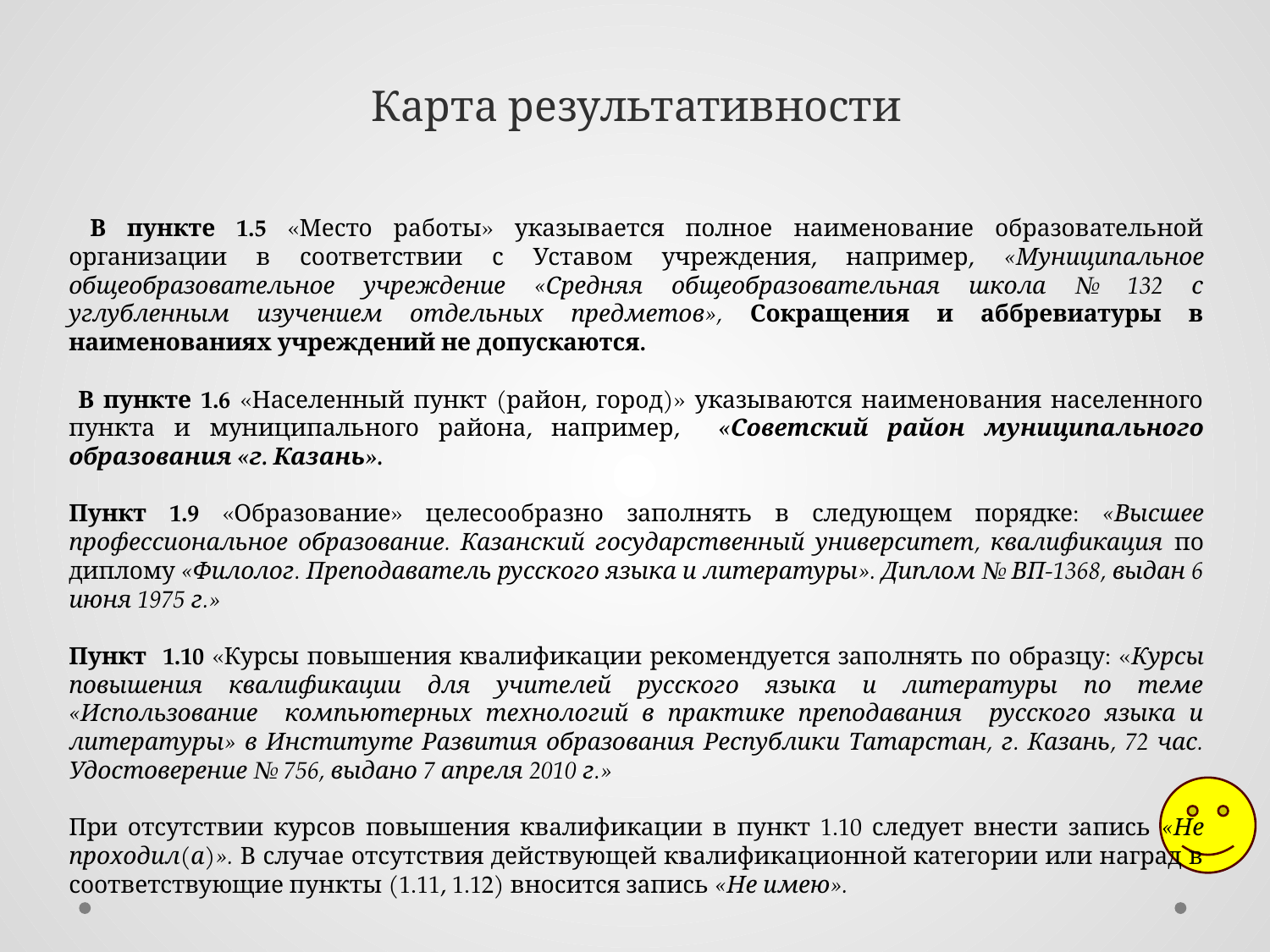

# Карта результативности
 В пункте 1.5 «Место работы» указывается полное наименование образовательной организации в соответствии с Уставом учреждения, например, «Муниципальное общеобразовательное учреждение «Средняя общеобразовательная школа № 132 с углубленным изучением отдельных предметов», Сокращения и аббревиатуры в наименованиях учреждений не допускаются.

 В пункте 1.6 «Населенный пункт (район, город)» указываются наименования населенного пункта и муниципального района, например,  «Советский район муниципального образования «г. Казань».

Пункт 1.9 «Образование» целесообразно заполнять в следующем порядке: «Высшее профессиональное образование. Казанский государственный университет, квалификация по диплому «Филолог. Преподаватель русского языка и литературы». Диплом № ВП-1368, выдан 6 июня 1975 г.»

Пункт  1.10 «Курсы повышения квалификации рекомендуется заполнять по образцу: «Курсы повышения квалификации для учителей русского языка и литературы по теме «Использование  компьютерных технологий в практике преподавания  русского языка и литературы» в Институте Развития образования Республики Татарстан, г. Казань, 72 час. Удостоверение № 756, выдано 7 апреля 2010 г.»

При отсутствии курсов повышения квалификации в пункт 1.10 следует внести запись «Не проходил(а)». В случае отсутствия действующей квалификационной категории или наград в соответствующие пункты (1.11, 1.12) вносится запись «Не имею».